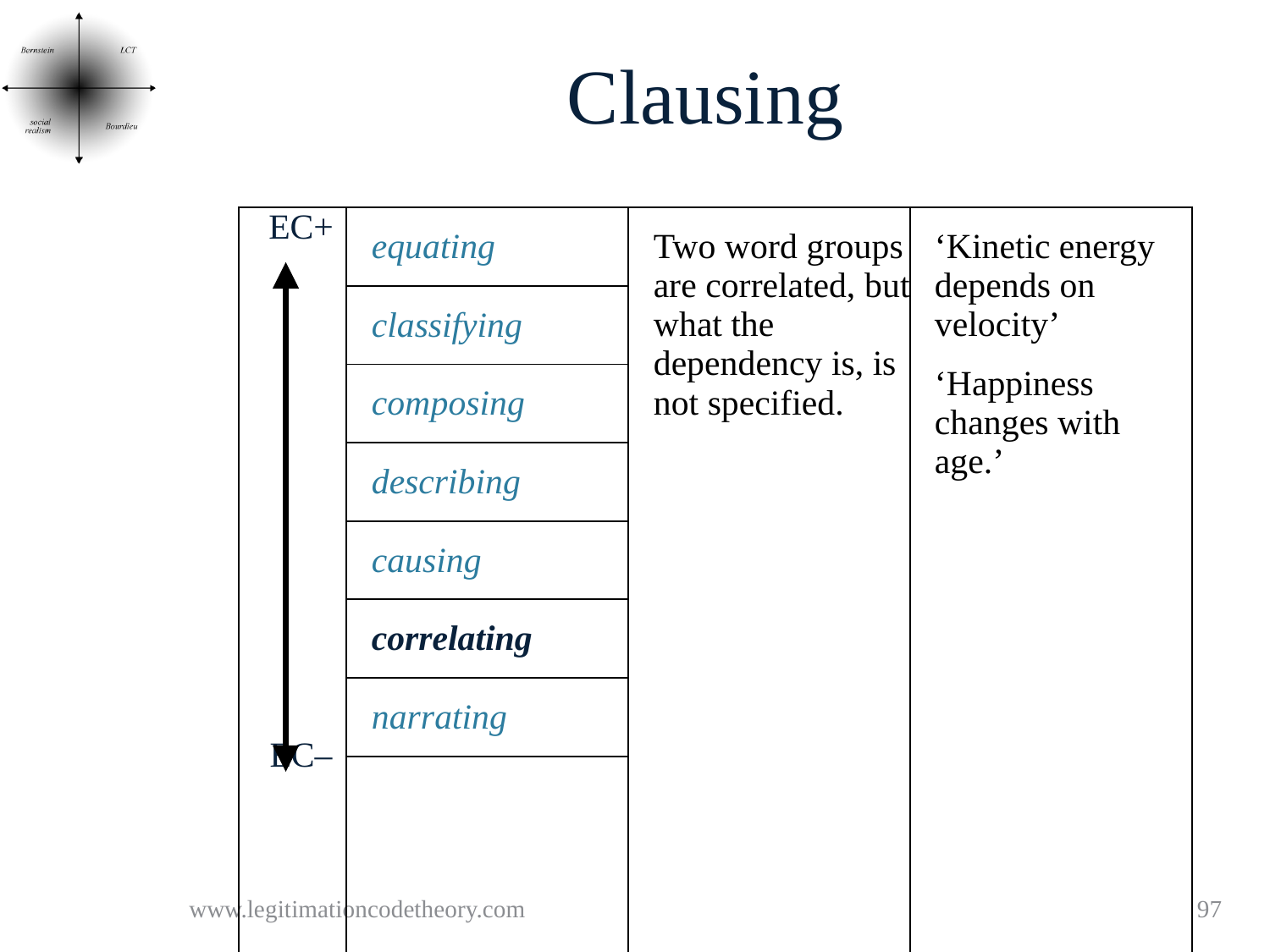

# Clausing

| EC+ EC– | equating | Two word groups are correlated, but what the dependency is, is not specified. | ‘Kinetic energy depends on velocity’ ‘Happiness changes with age.’ |
| --- | --- | --- | --- |
|  | classifying |  |  |
|  | composing |  |  |
|  | describing |  |  |
|  | causing |  |  |
|  | correlating |  |  |
|  | narrating |  |  |
|  | establishing |  |  |
www.legitimationcodetheory.com
97